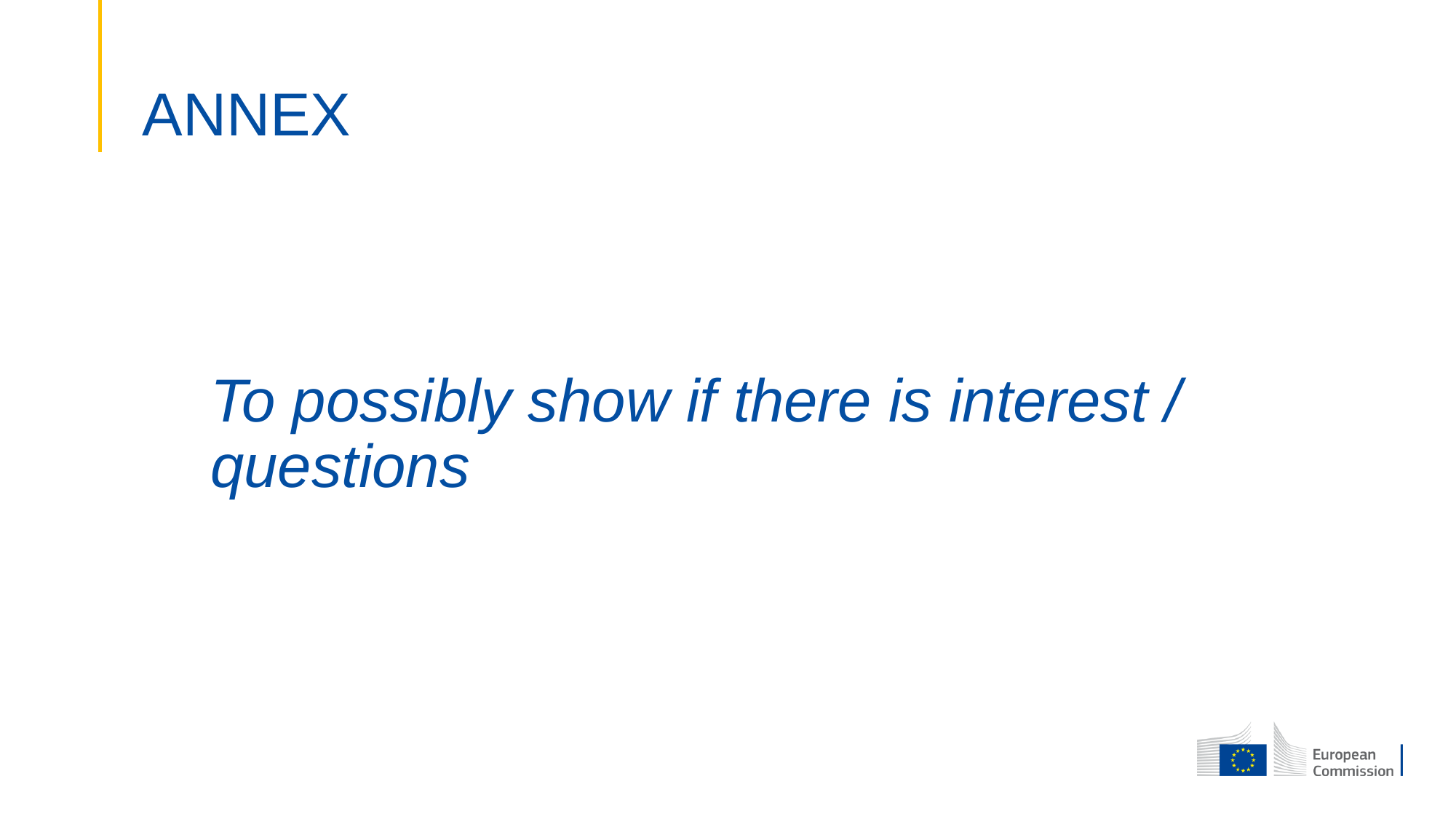

ANNEX
# To possibly show if there is interest / questions